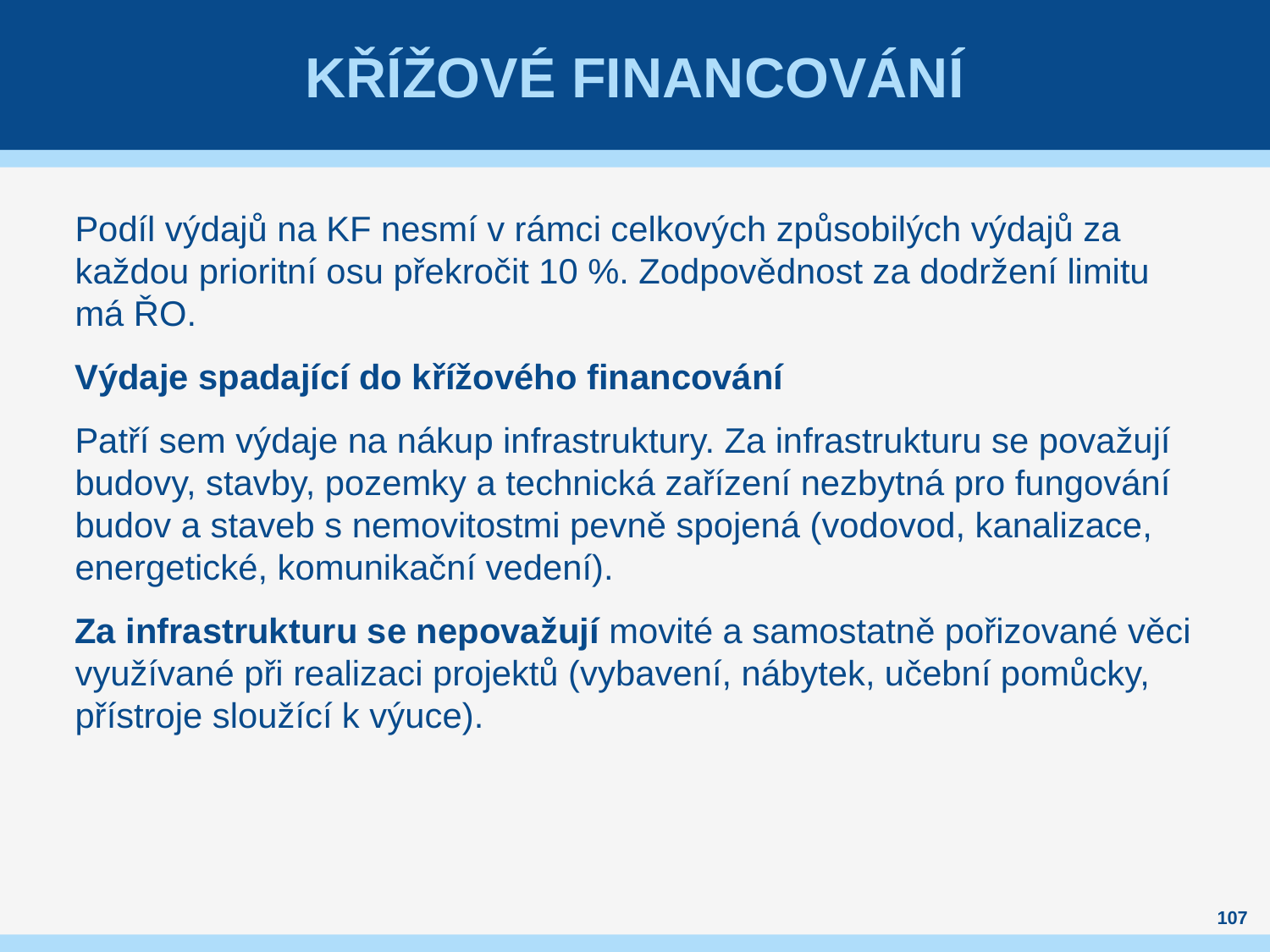

# Křížové financování
Podíl výdajů na KF nesmí v rámci celkových způsobilých výdajů za každou prioritní osu překročit 10 %. Zodpovědnost za dodržení limitu má ŘO.
Výdaje spadající do křížového financování
Patří sem výdaje na nákup infrastruktury. Za infrastrukturu se považují budovy, stavby, pozemky a technická zařízení nezbytná pro fungování budov a staveb s nemovitostmi pevně spojená (vodovod, kanalizace, energetické, komunikační vedení).
Za infrastrukturu se nepovažují movité a samostatně pořizované věci využívané při realizaci projektů (vybavení, nábytek, učební pomůcky, přístroje sloužící k výuce).
107